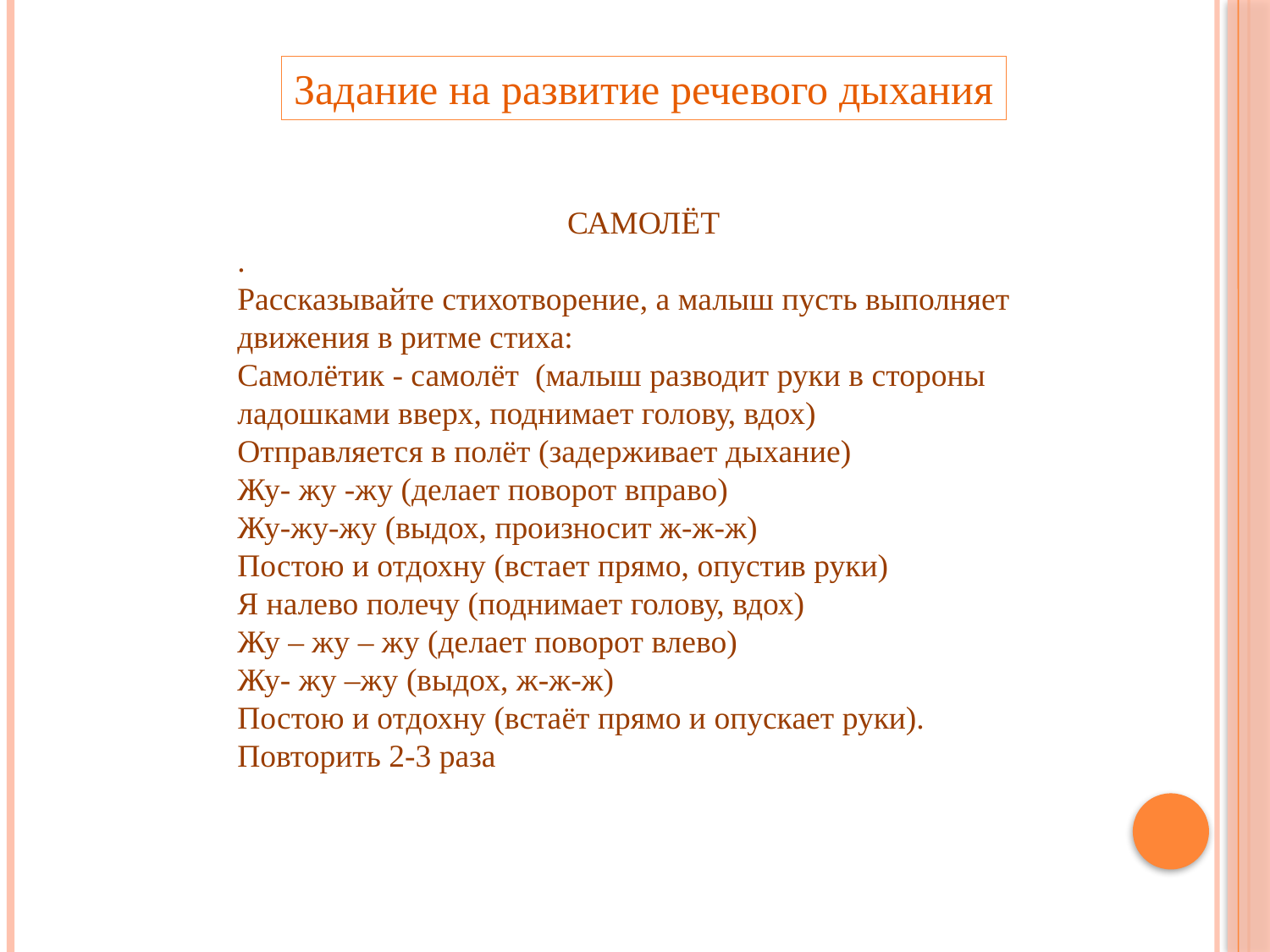

Задание на развитие речевого дыхания
САМОЛЁТ
.
Рассказывайте стихотворение, а малыш пусть выполняет движения в ритме стиха:
Самолётик - самолёт  (малыш разводит руки в стороны ладошками вверх, поднимает голову, вдох)
Отправляется в полёт (задерживает дыхание)
Жу- жу -жу (делает поворот вправо)
Жу-жу-жу (выдох, произносит ж-ж-ж)
Постою и отдохну (встает прямо, опустив руки)
Я налево полечу (поднимает голову, вдох)
Жу – жу – жу (делает поворот влево)
Жу- жу –жу (выдох, ж-ж-ж)
Постою и отдохну (встаёт прямо и опускает руки).
Повторить 2-3 раза